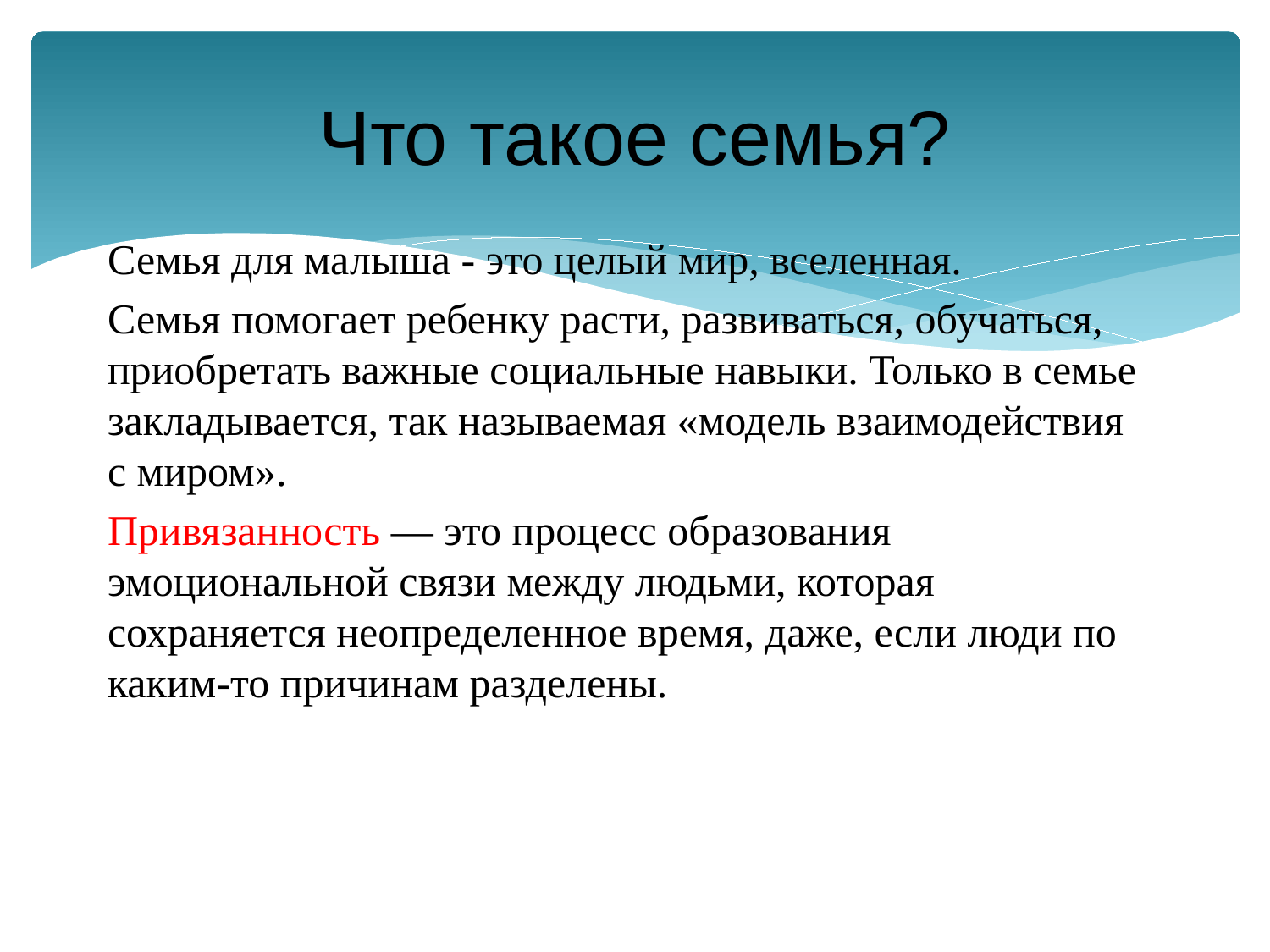

# Что такое семья?
Семья для малыша - это целый мир, вселенная.
Семья помогает ребенку расти, развиваться, обучаться, приобретать важные социальные навыки. Только в семье закладывается, так называемая «модель взаимодействия с миром».
Привязанность — это процесс образования эмоциональной связи между людьми, которая сохраняется неопределенное время, даже, если люди по каким-то причинам разделены.